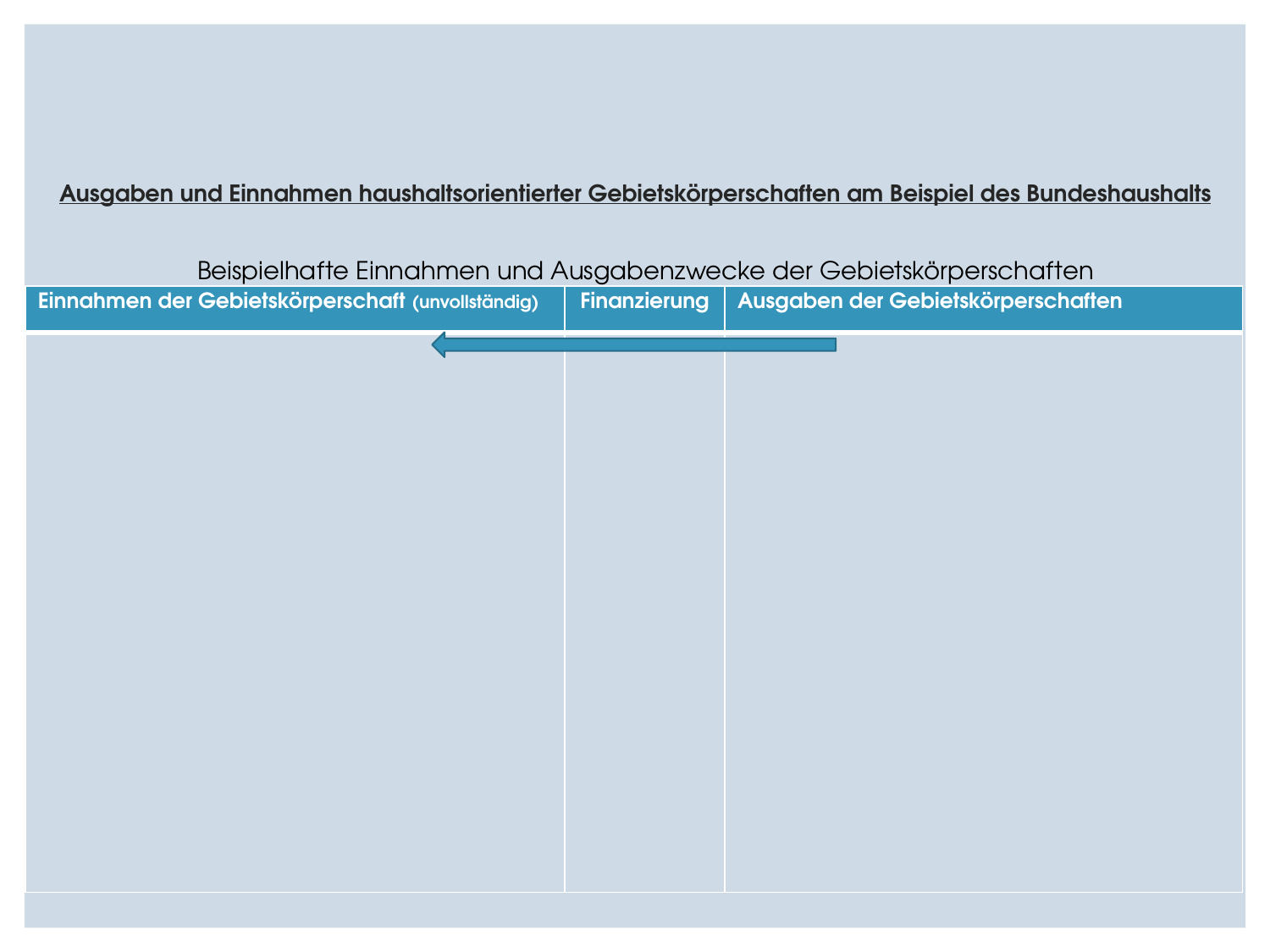

# Ausgaben und Einnahmen haushaltsorientierter Gebietskörperschaften am Beispiel des Bundeshaushalts
Beispielhafte Einnahmen und Ausgabenzwecke der Gebietskörperschaften
| Einnahmen der Gebietskörperschaft (unvollständig) | Finanzierung | Ausgaben der Gebietskörperschaften |
| --- | --- | --- |
|  |  |  |